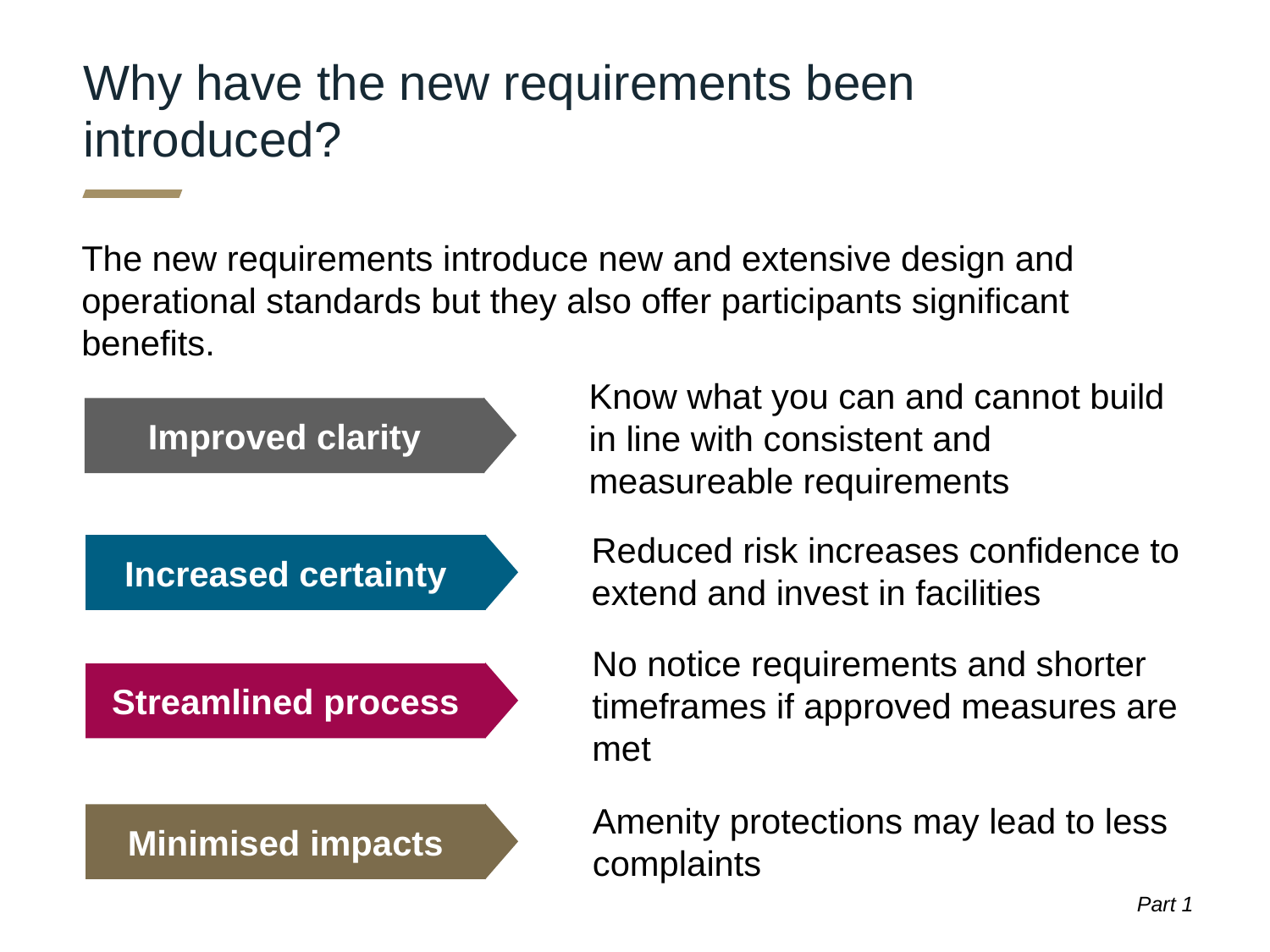

# Why have the new requirements been introduced?
The new requirements introduce new and extensive design and operational standards but they also offer participants significant benefits.
Know what you can and cannot build in line with consistent and measureable requirements
Improved clarity

Reduced risk increases confidence to extend and invest in facilities
Increased certainty

No notice requirements and shorter timeframes if approved measures are met
Streamlined process

Amenity protections may lead to less complaints
Minimised impacts

Part 1